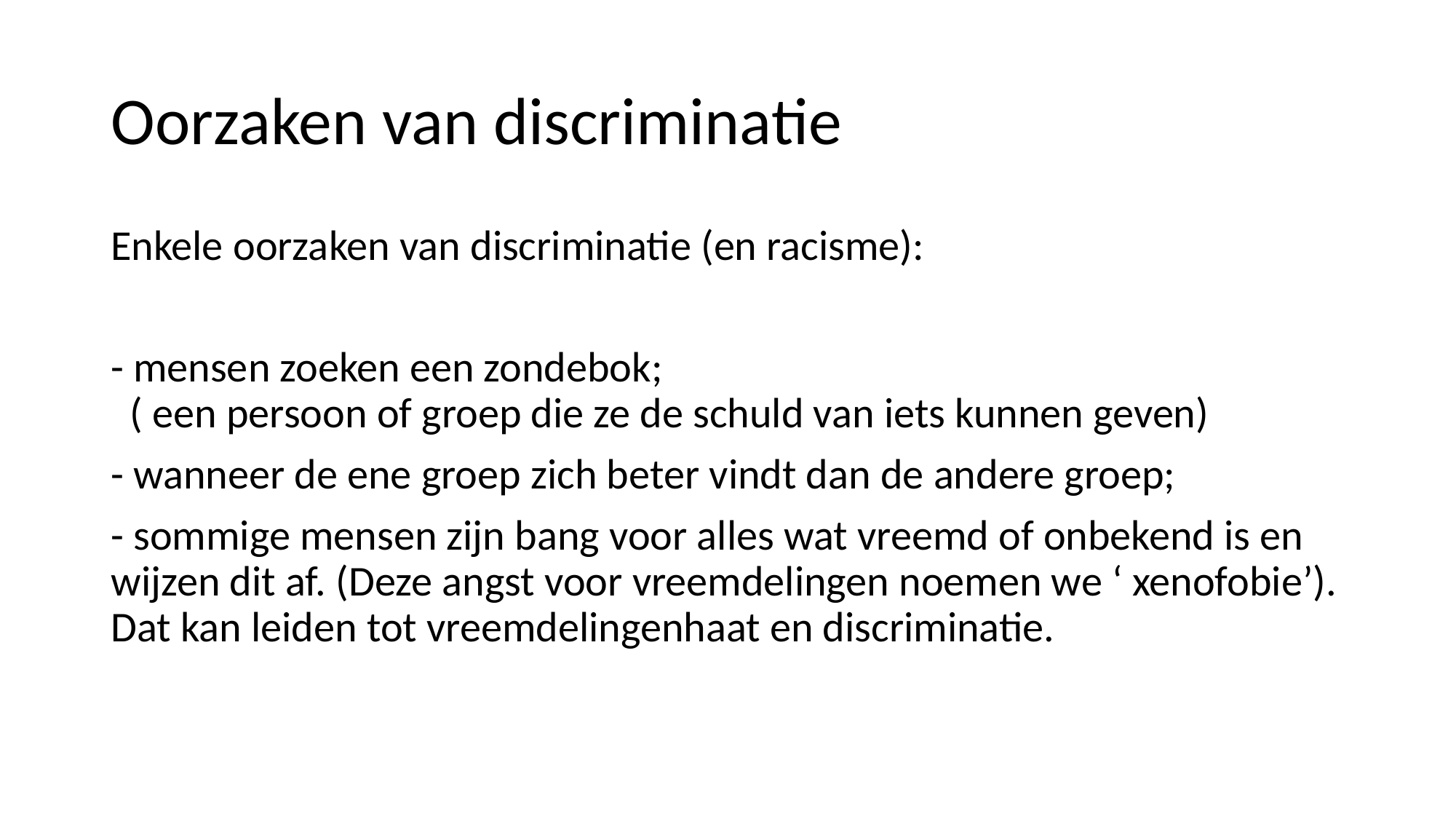

# Oorzaken van discriminatie
Enkele oorzaken van discriminatie (en racisme):

- mensen zoeken een zondebok;
  ( een persoon of groep die ze de schuld van iets kunnen geven)
- wanneer de ene groep zich beter vindt dan de andere groep;
- sommige mensen zijn bang voor alles wat vreemd of onbekend is en wijzen dit af. (Deze angst voor vreemdelingen noemen we ‘ xenofobie’).
Dat kan leiden tot vreemdelingenhaat en discriminatie.